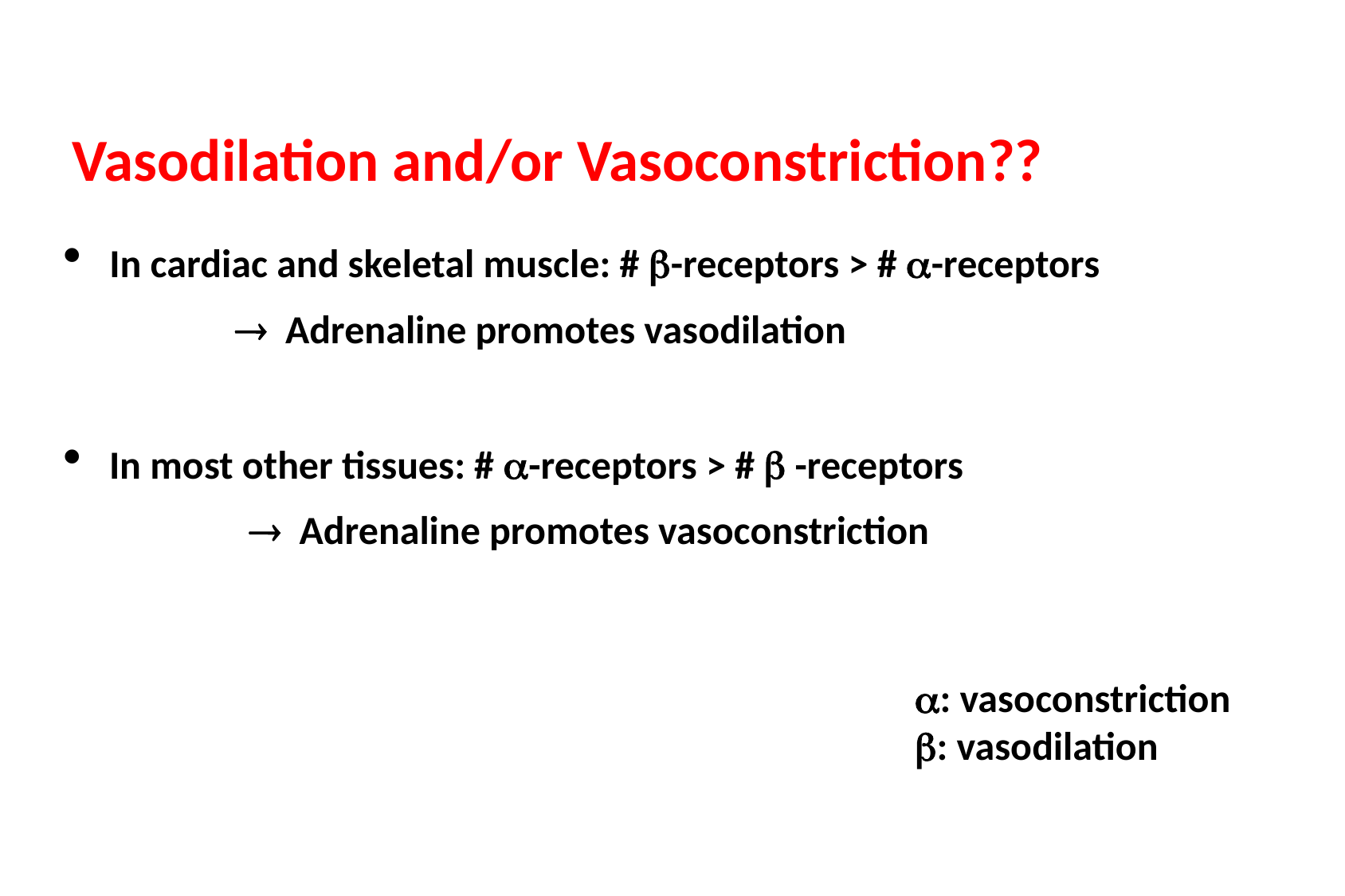

Vasodilation and/or Vasoconstriction??
  In cardiac and skeletal muscle: # β-receptors > # α-receptors
→  Adrenaline promotes vasodilation
  In most other tissues: # α-receptors > # β -receptors
→  Adrenaline promotes vasoconstriction
α: vasoconstriction
β: vasodilation